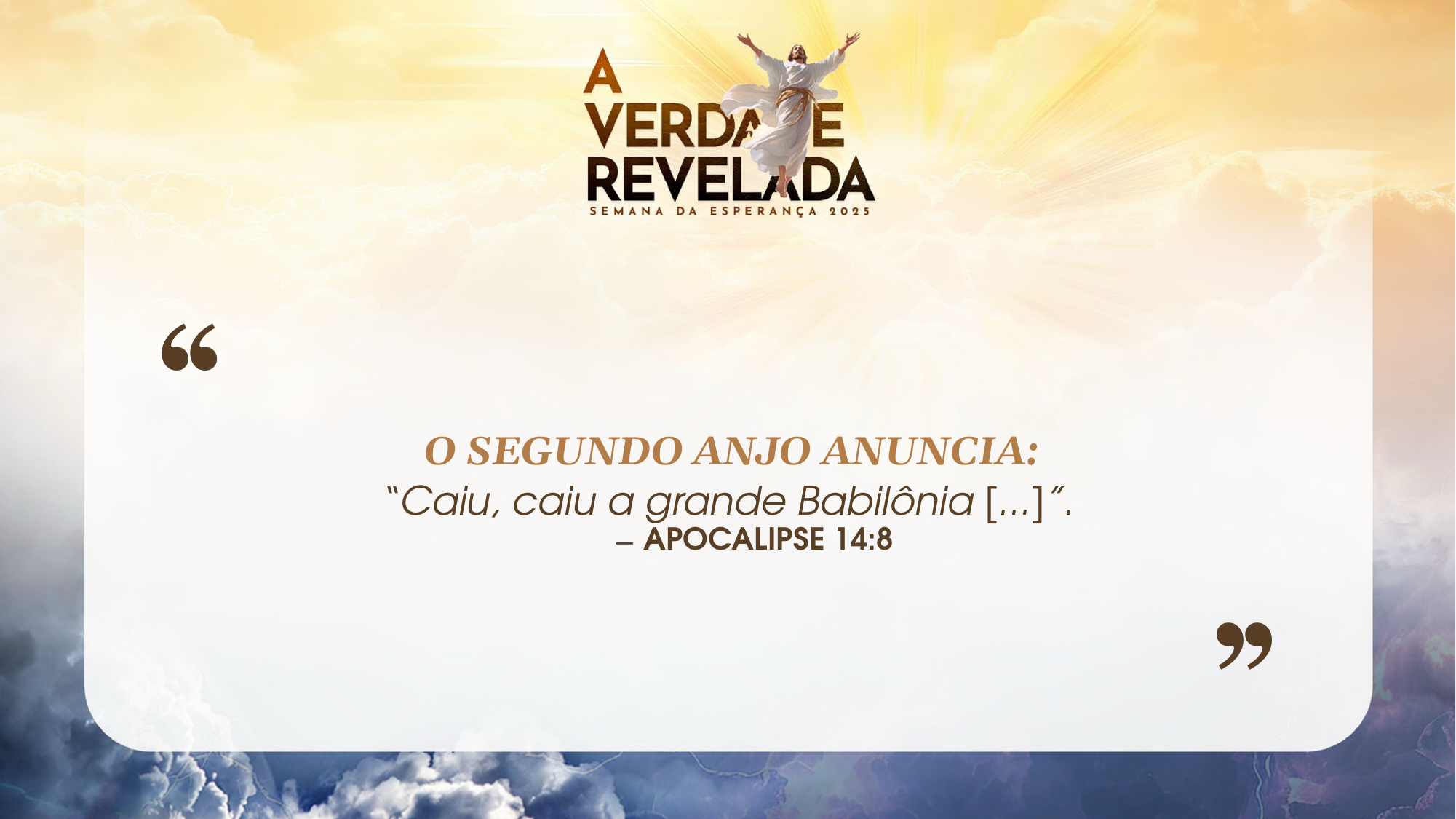

O SEGUNDO ANJO ANUNCIA:
“Caiu, caiu a grande Babilônia [...]”.
APOCALIPSE 14:8